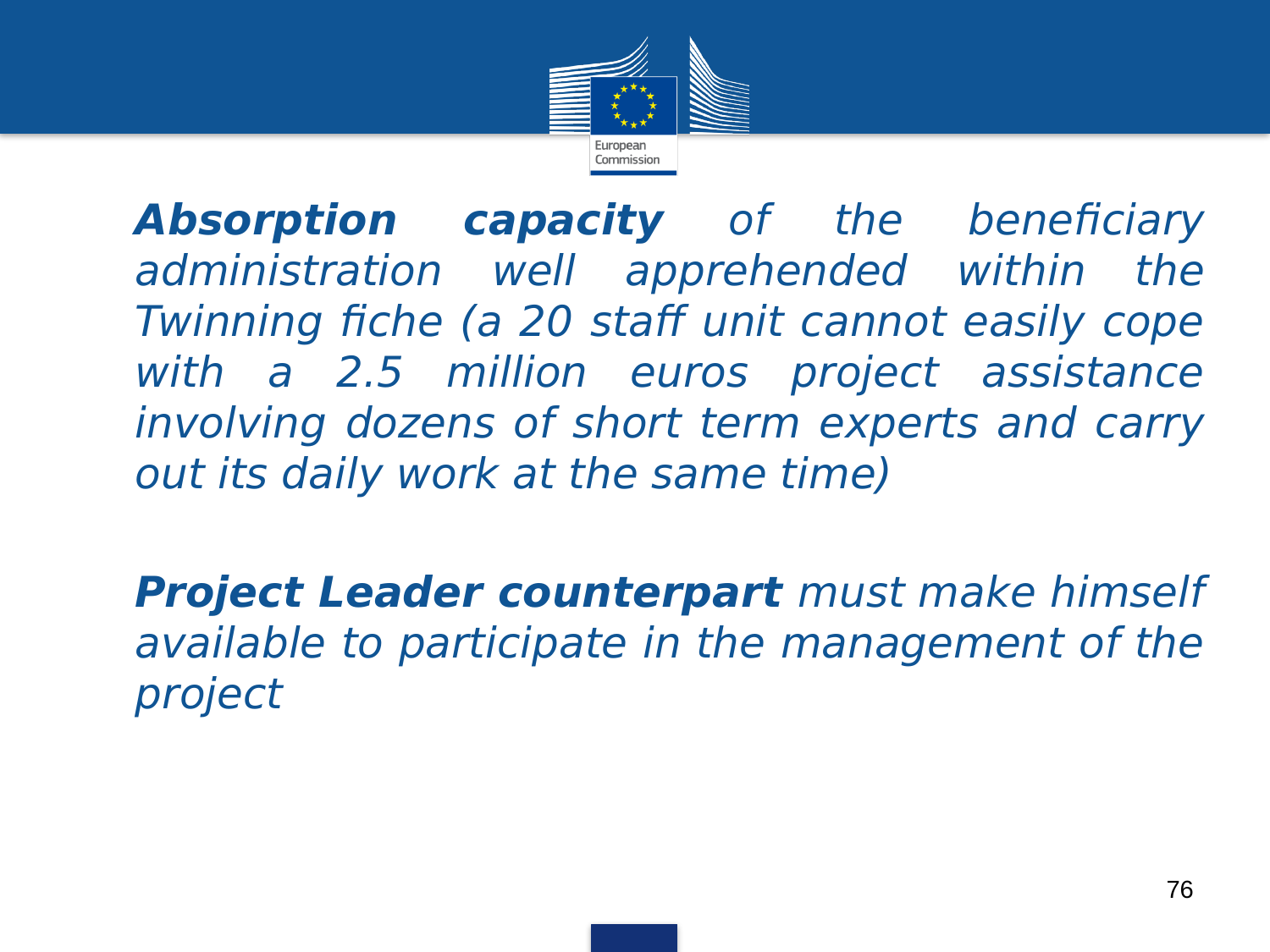

Absorption capacity of the beneficiary administration well apprehended within the Twinning fiche (a 20 staff unit cannot easily cope with a 2.5 million euros project assistance involving dozens of short term experts and carry out its daily work at the same time)

Project Leader counterpart must make himself available to participate in the management of the project
76